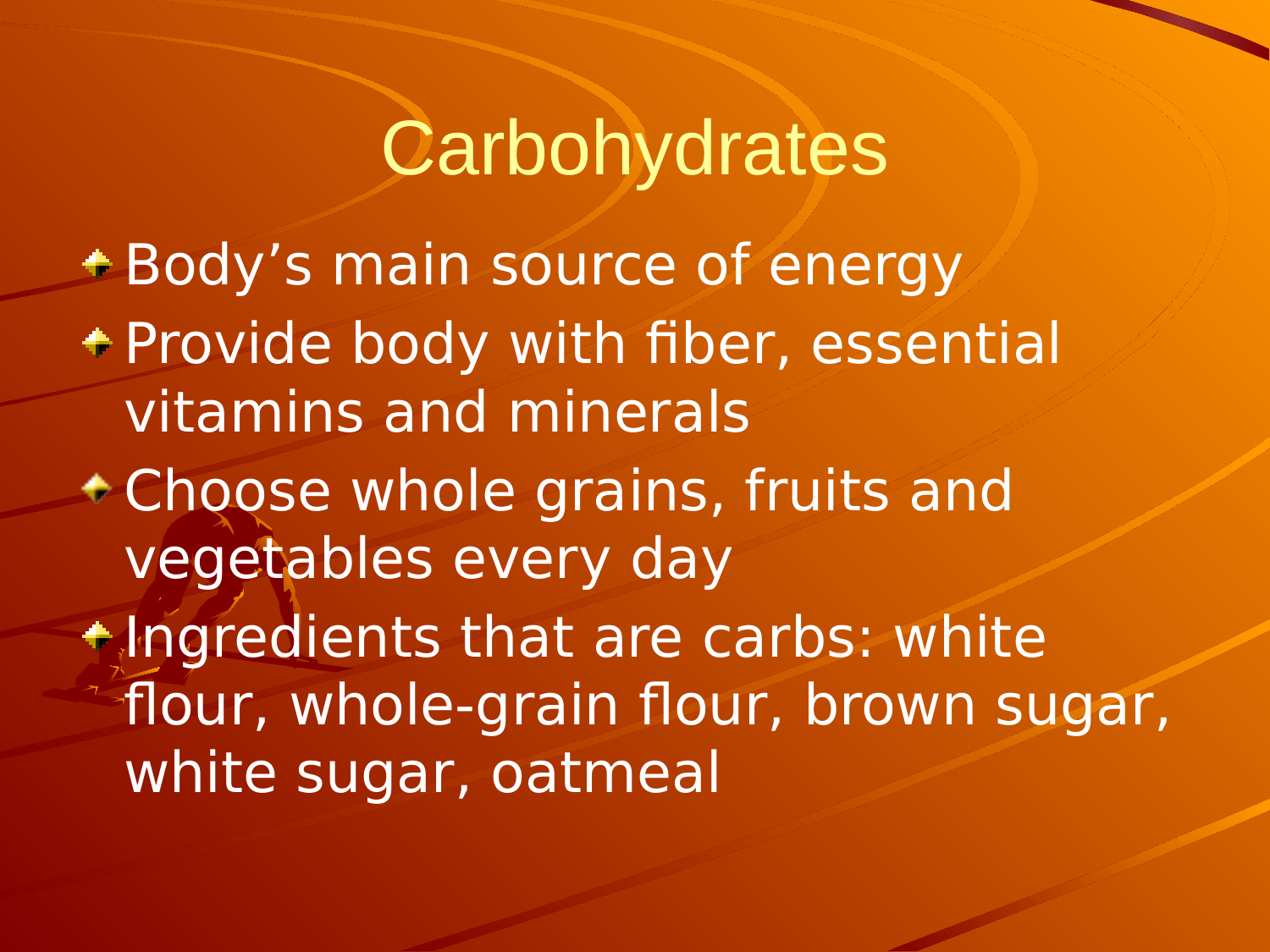

# Carbohydrates
Body’s main source of energy
Provide body with fiber, essential vitamins and minerals
Choose whole grains, fruits and vegetables every day
Ingredients that are carbs: white flour, whole-grain flour, brown sugar, white sugar, oatmeal